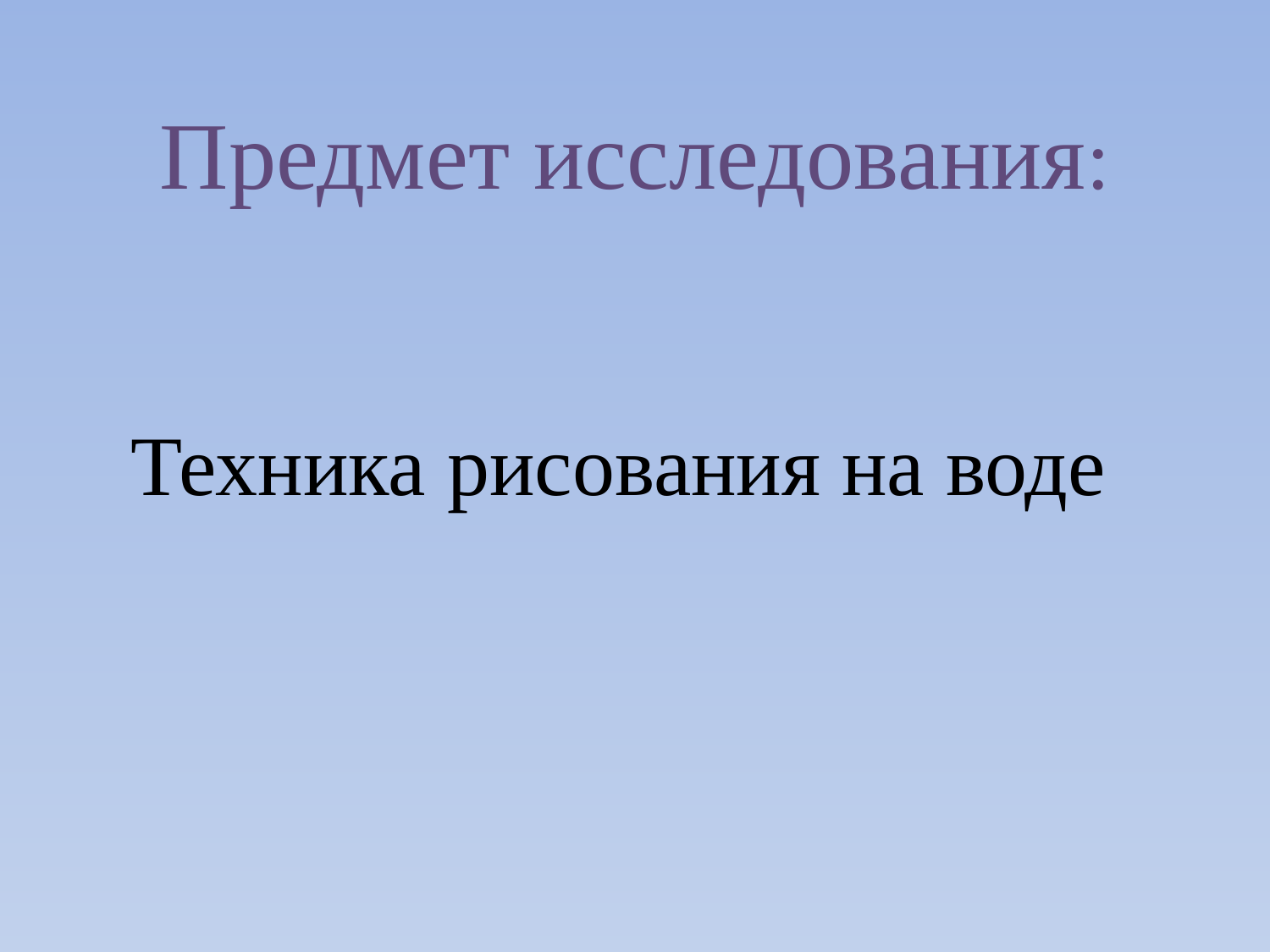

# Предмет исследования:

Техника рисования на воде